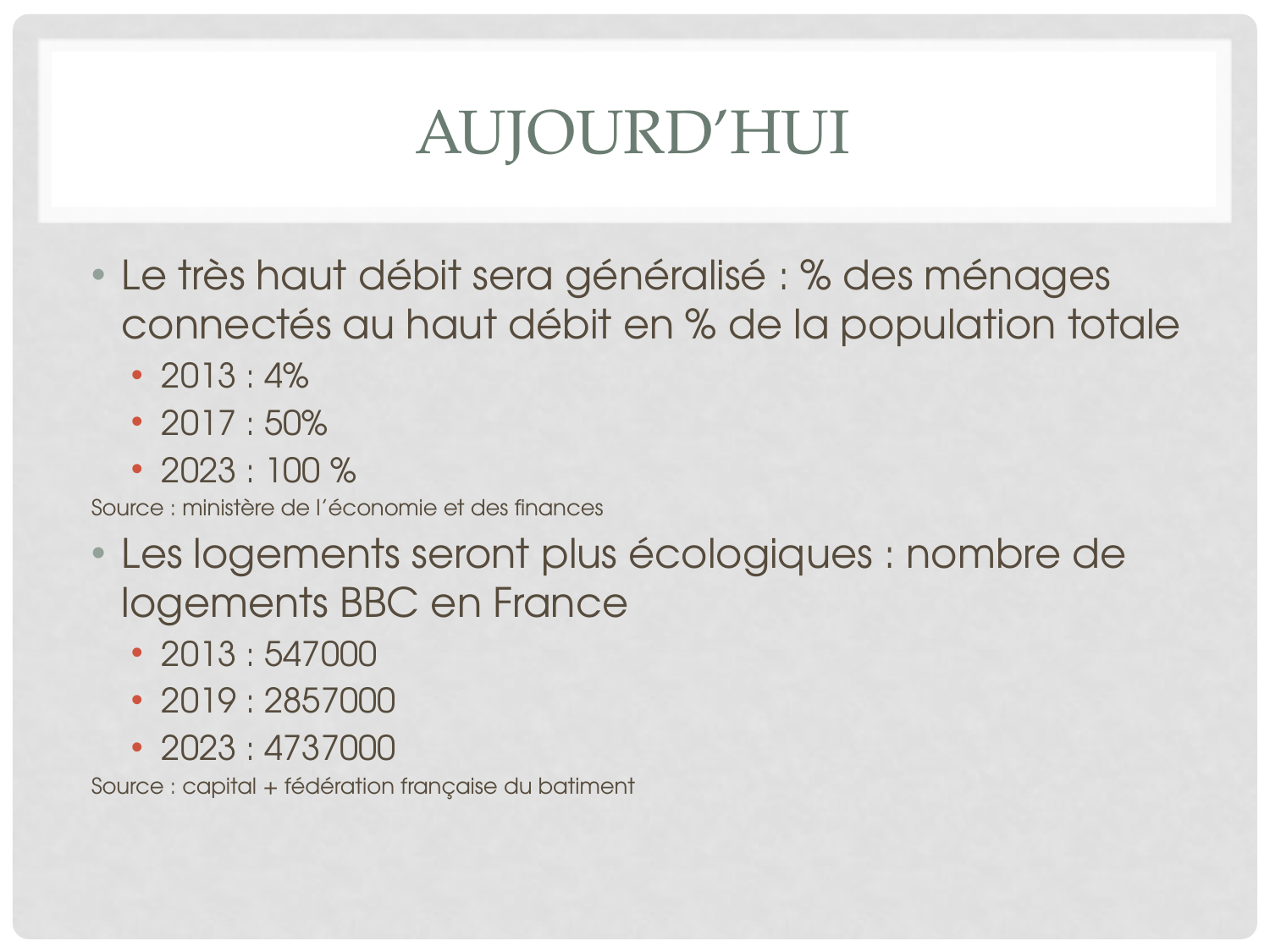

# Aujourd’hui
Le très haut débit sera généralisé : % des ménages connectés au haut débit en % de la population totale
2013 : 4%
2017 : 50%
2023 : 100 %
Source : ministère de l’économie et des finances
Les logements seront plus écologiques : nombre de logements BBC en France
2013 : 547000
2019 : 2857000
2023 : 4737000
Source : capital + fédération française du batiment